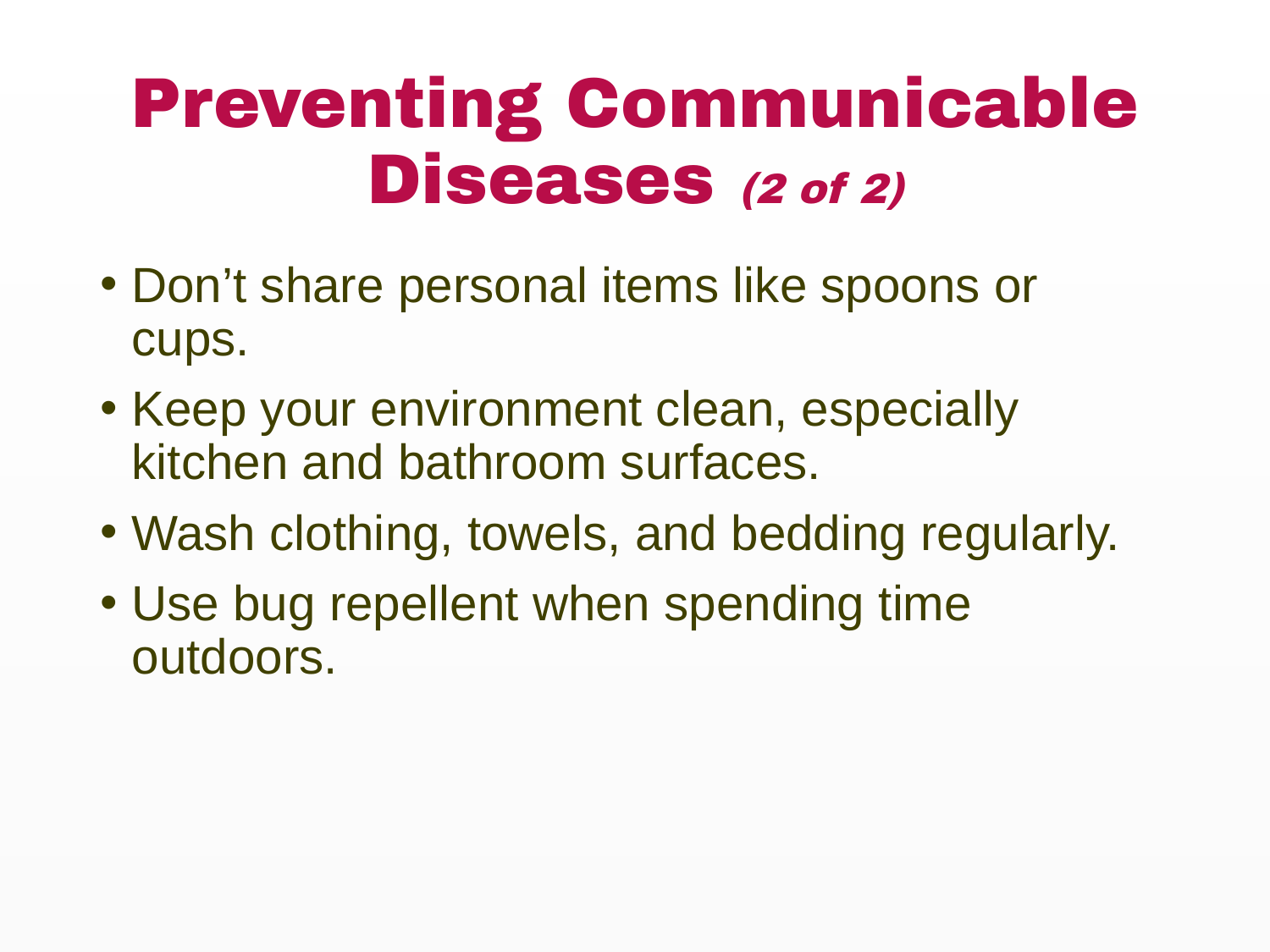

# Preventing Communicable Diseases (2 of 2)
Don’t share personal items like spoons or cups.
Keep your environment clean, especially kitchen and bathroom surfaces.
Wash clothing, towels, and bedding regularly.
Use bug repellent when spending time outdoors.